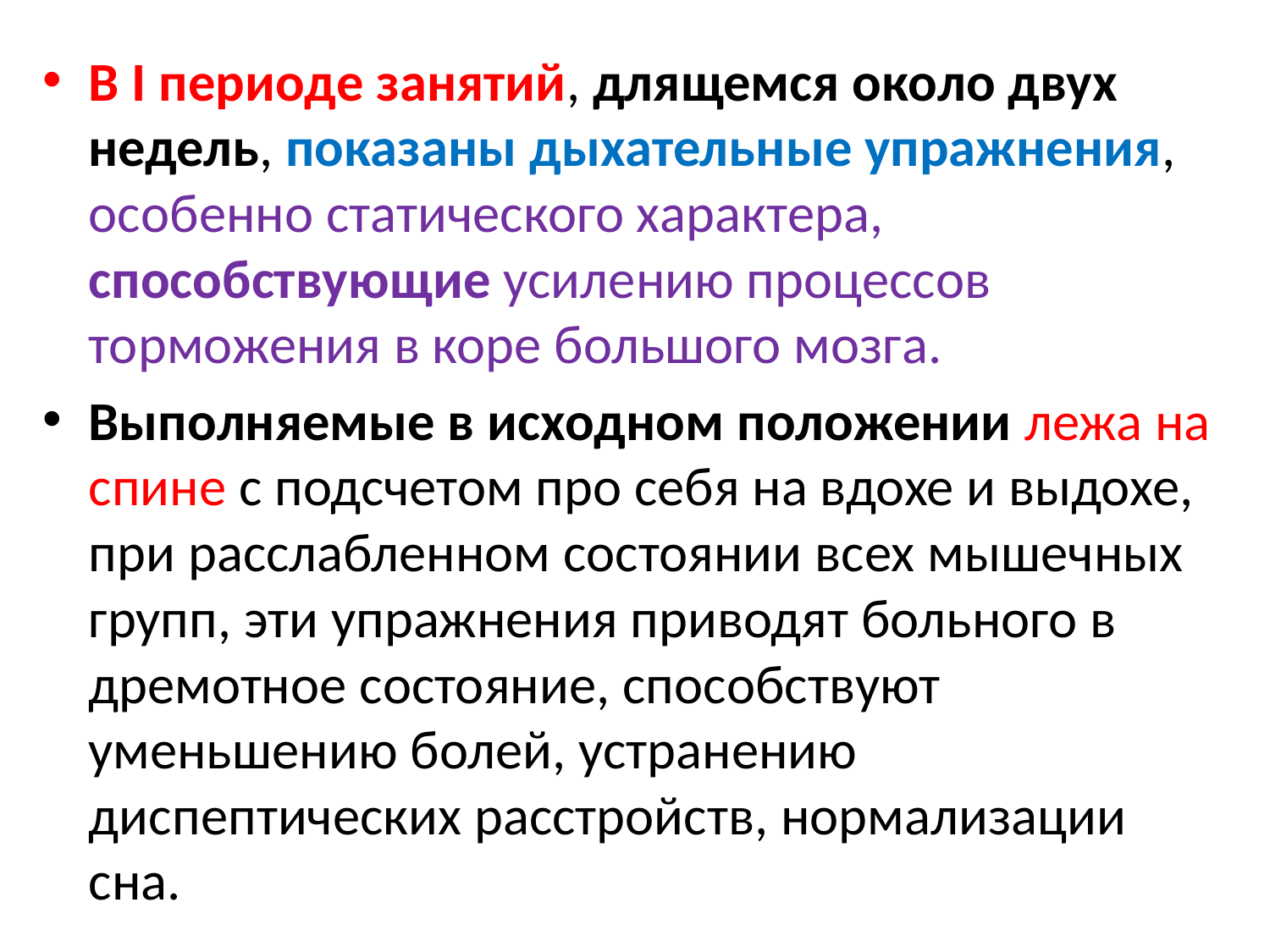

В I периоде занятий, длящемся около двух недель, показаны дыхательные упражнения, особенно статического характера, способствующие усилению процессов торможения в коре большого мозга.
Выполняемые в исходном положении лежа на спине с подсчетом про себя на вдохе и выдохе, при расслабленном состоянии всех мышечных групп, эти упражнения приводят больного в дремотное состояние, способствуют уменьшению болей, устранению диспептических расстройств, нормализации сна.